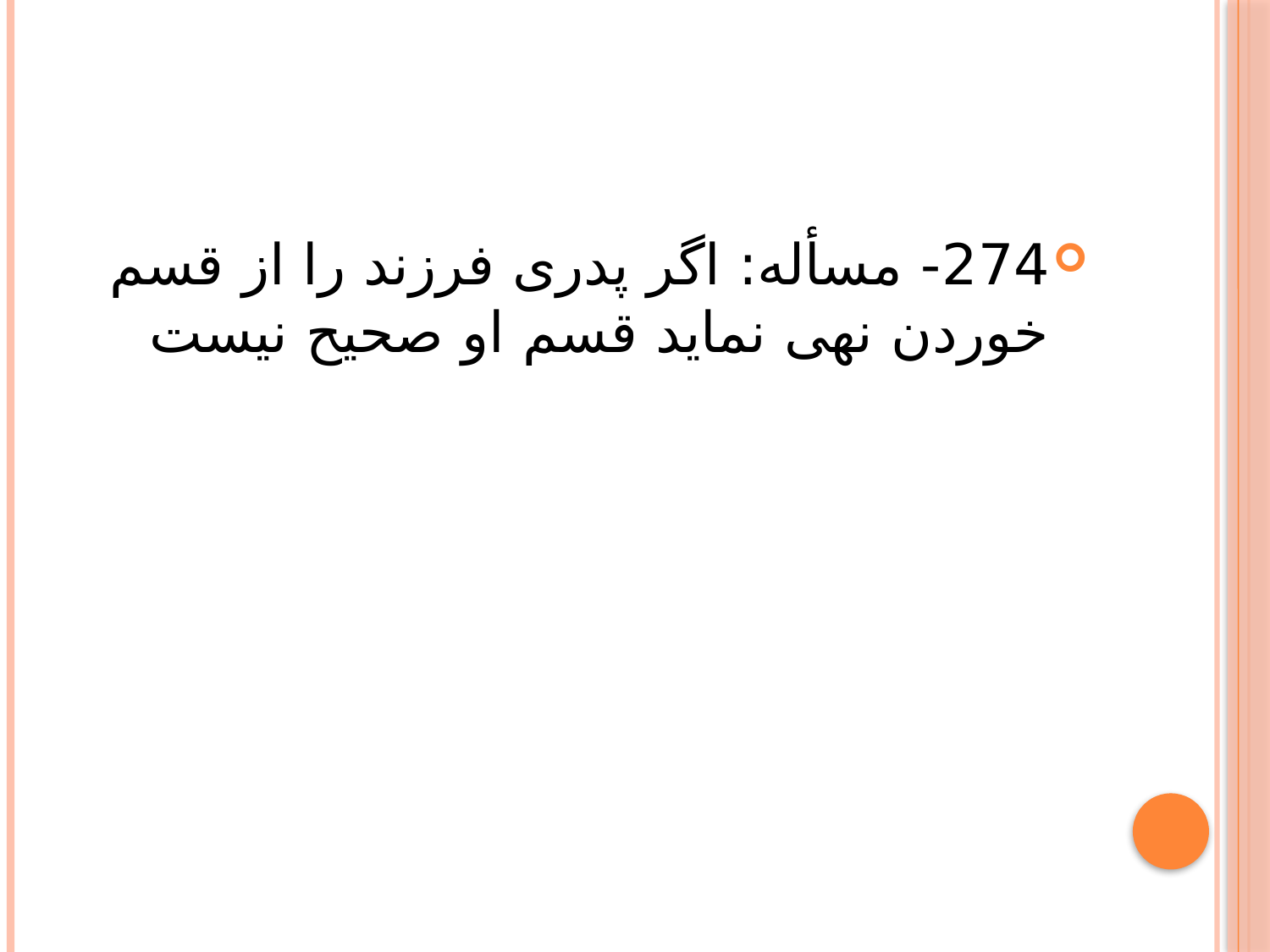

#
274- مسأله: اگر پدرى فرزند را از قسم خوردن نهى نمايد قسم او صحيح نيست